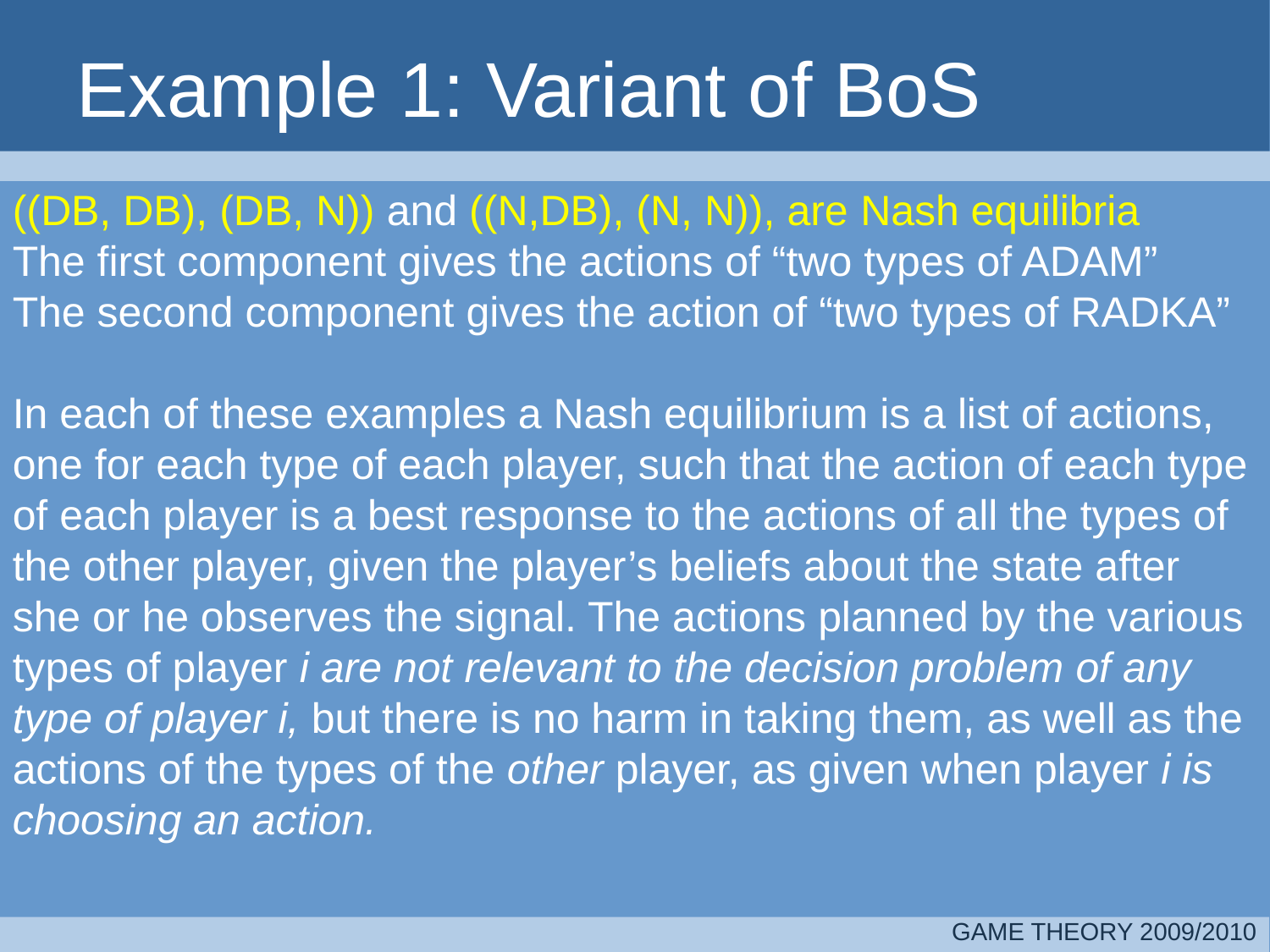

# Example 1: Variant of BoS
((DB, DB), (DB, N)) and ((N,DB), (N, N)), are Nash equilibria
The first component gives the actions of “two types of ADAM”
The second component gives the action of “two types of RADKA”

In each of these examples a Nash equilibrium is a list of actions, one for each type of each player, such that the action of each type of each player is a best response to the actions of all the types of the other player, given the player’s beliefs about the state after she or he observes the signal. The actions planned by the various types of player i are not relevant to the decision problem of any type of player i, but there is no harm in taking them, as well as the actions of the types of the other player, as given when player i is choosing an action.
GAME THEORY 2009/2010